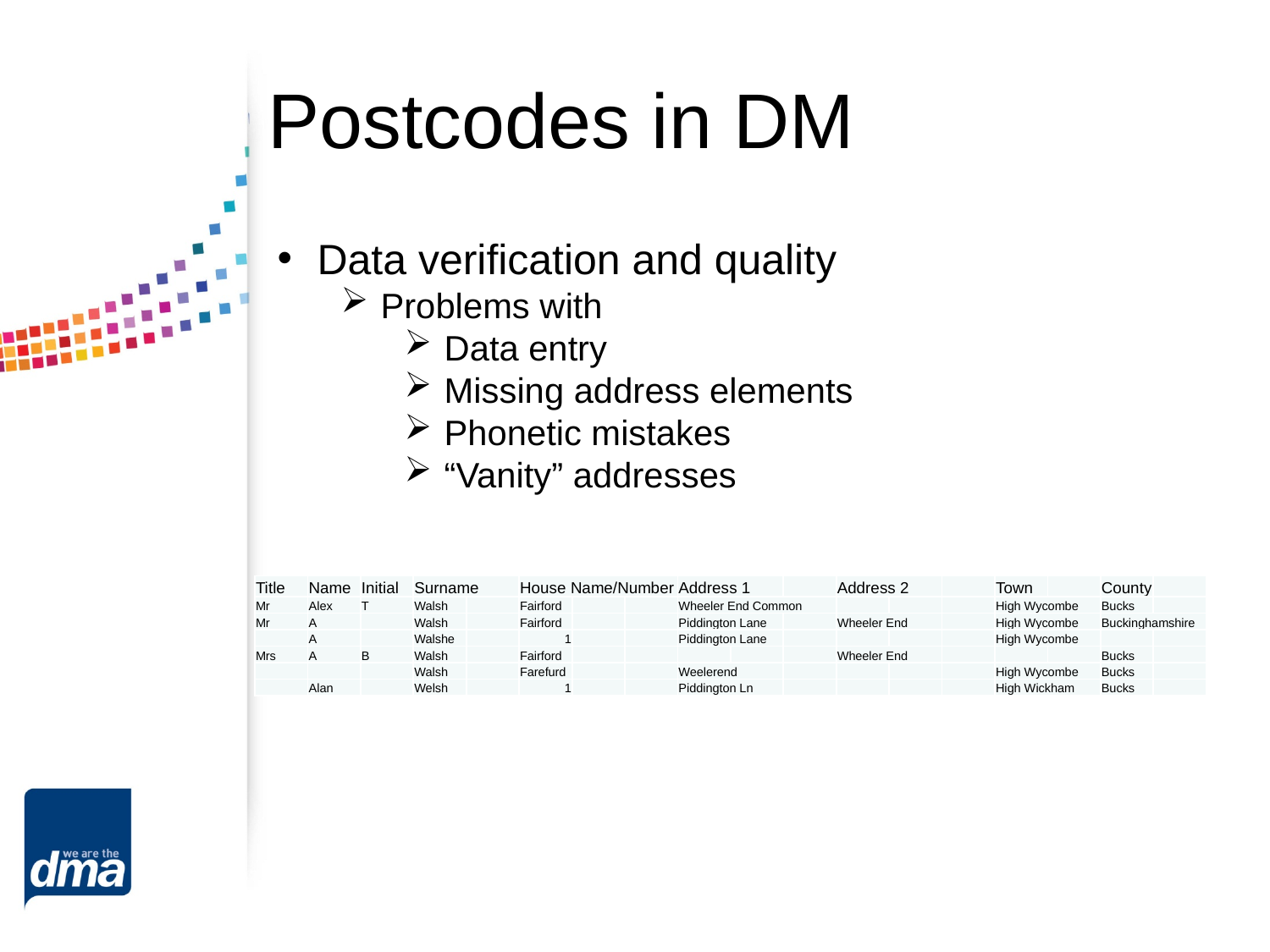

# Postcodes in DM
Data verification and quality
Problems with
Data entry
Missing address elements
Phonetic mistakes
“Vanity” addresses

| Title | Name | Initial | Surname |  | House Name/Number |  |  | Address 1 |  |  | Address 2 |  |  | Town |  | County |  |
| --- | --- | --- | --- | --- | --- | --- | --- | --- | --- | --- | --- | --- | --- | --- | --- | --- | --- |
| Mr | Alex | T | Walsh |  | Fairford |  |  | Wheeler End Common |  |  |  |  |  | High Wycombe |  | Bucks |  |
| Mr | A |  | Walsh |  | Fairford |  |  | Piddington Lane |  |  | Wheeler End |  |  | High Wycombe |  | Buckinghamshire |  |
|  | A |  | Walshe |  | 1 |  |  | Piddington Lane |  |  |  |  |  | High Wycombe |  |  |  |
| Mrs | A | B | Walsh |  | Fairford |  |  |  |  |  | Wheeler End |  |  |  |  | Bucks |  |
|  |  |  | Walsh |  | Farefurd |  |  | Weelerend |  |  |  |  |  | High Wycombe |  | Bucks |  |
|  | Alan |  | Welsh |  | 1 |  |  | Piddington Ln |  |  |  |  |  | High Wickham |  | Bucks |  |